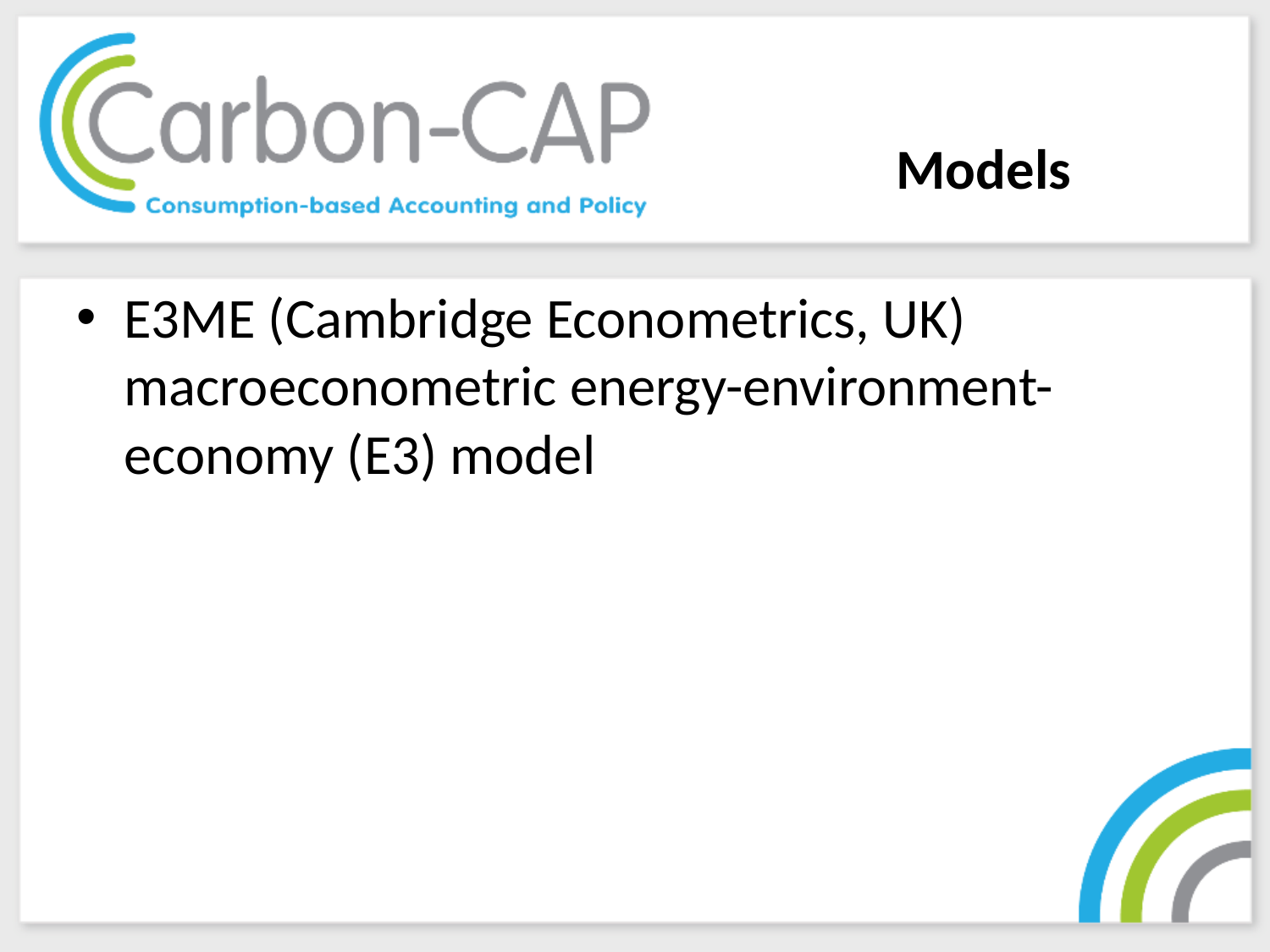

Models

E3ME (Cambridge Econometrics, UK) macroeconometric energy-environment-economy (E3) model